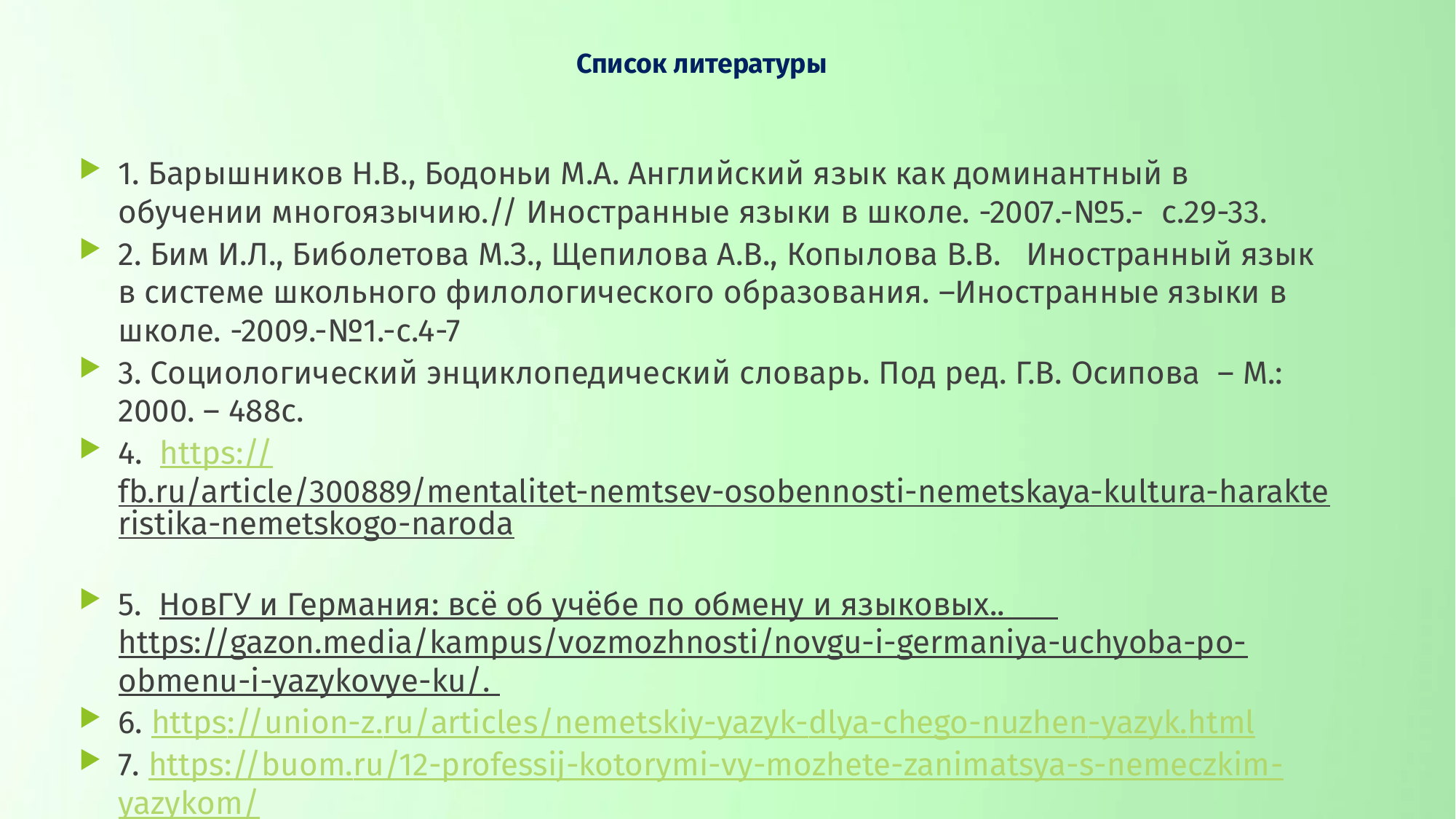

# Список литературы
1. Барышников Н.В., Бодоньи М.А. Английский язык как доминантный в  обучении многоязычию.// Иностранные языки в школе. -2007.-№5.-  с.29-33.
2. Бим И.Л., Биболетова М.З., Щепилова А.В., Копылова В.В.   Иностранный язык в системе школьного филологического образования. –Иностранные языки в школе. -2009.-№1.-с.4-7
3. Социологический энциклопедический словарь. Под ред. Г.В. Осипова  – М.: 2000. – 488с.
4.  https://fb.ru/article/300889/mentalitet-nemtsev-osobennosti-nemetskaya-kultura-harakteristika-nemetskogo-naroda
5.  НовГУ и Германия: всё об учёбе по обмену и языковых..       https://gazon.media/kampus/vozmozhnosti/novgu-i-germaniya-uchyoba-po-obmenu-i-yazykovye-ku/.
6. https://union-z.ru/articles/nemetskiy-yazyk-dlya-chego-nuzhen-yazyk.html
7. https://buom.ru/12-professij-kotorymi-vy-mozhete-zanimatsya-s-nemeczkim-yazykom/
8. https://vuzlit.com/393630/nemetskaya_muzyka_v_xxi_veke